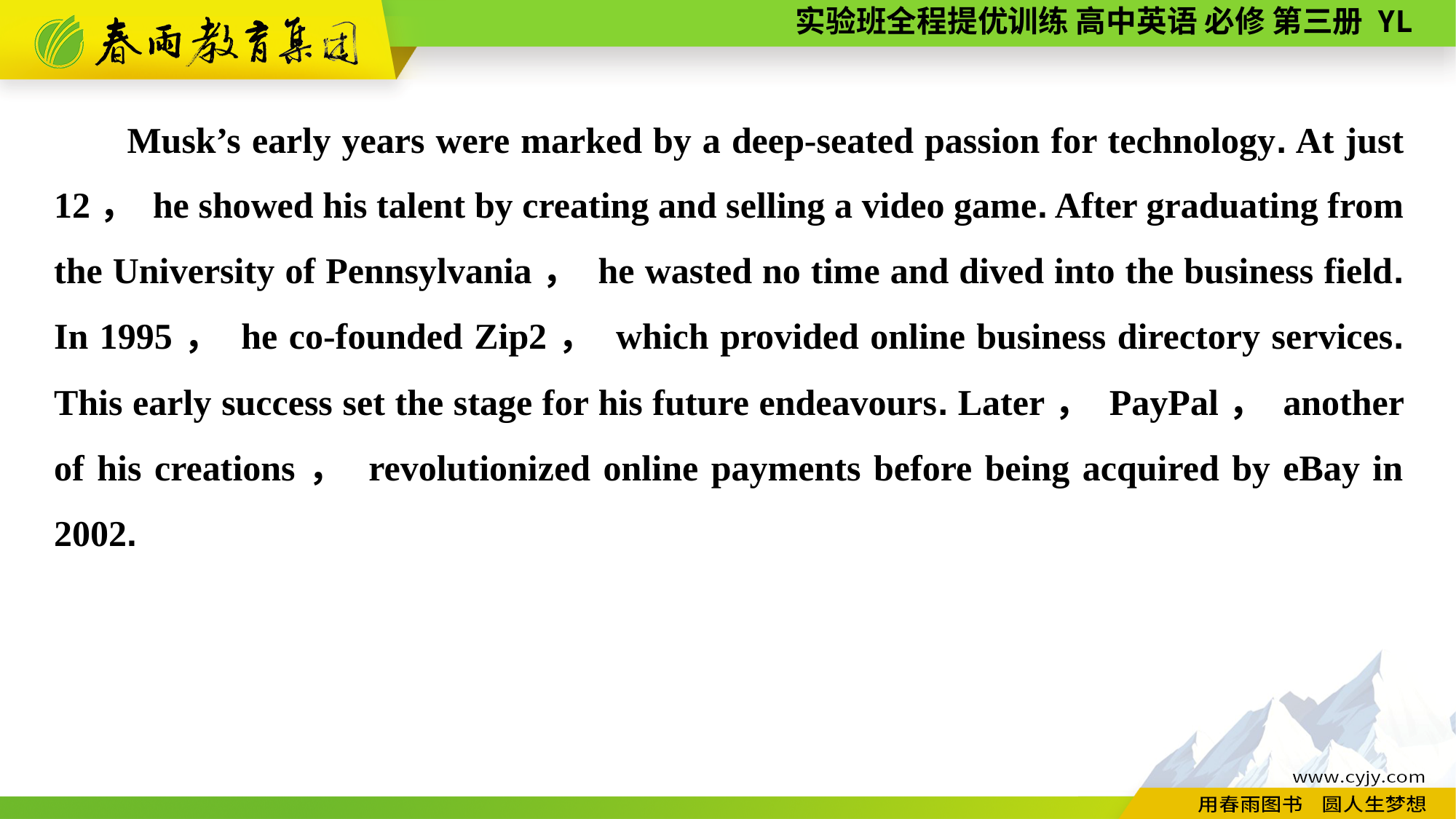

Musk’s early years were marked by a deep-seated passion for technology. At just 12， he showed his talent by creating and selling a video game. After graduating from the University of Pennsylvania， he wasted no time and dived into the business field. In 1995， he co-founded Zip2， which provided online business directory services. This early success set the stage for his future endeavours. Later， PayPal， another of his creations， revolutionized online payments before being acquired by eBay in 2002.